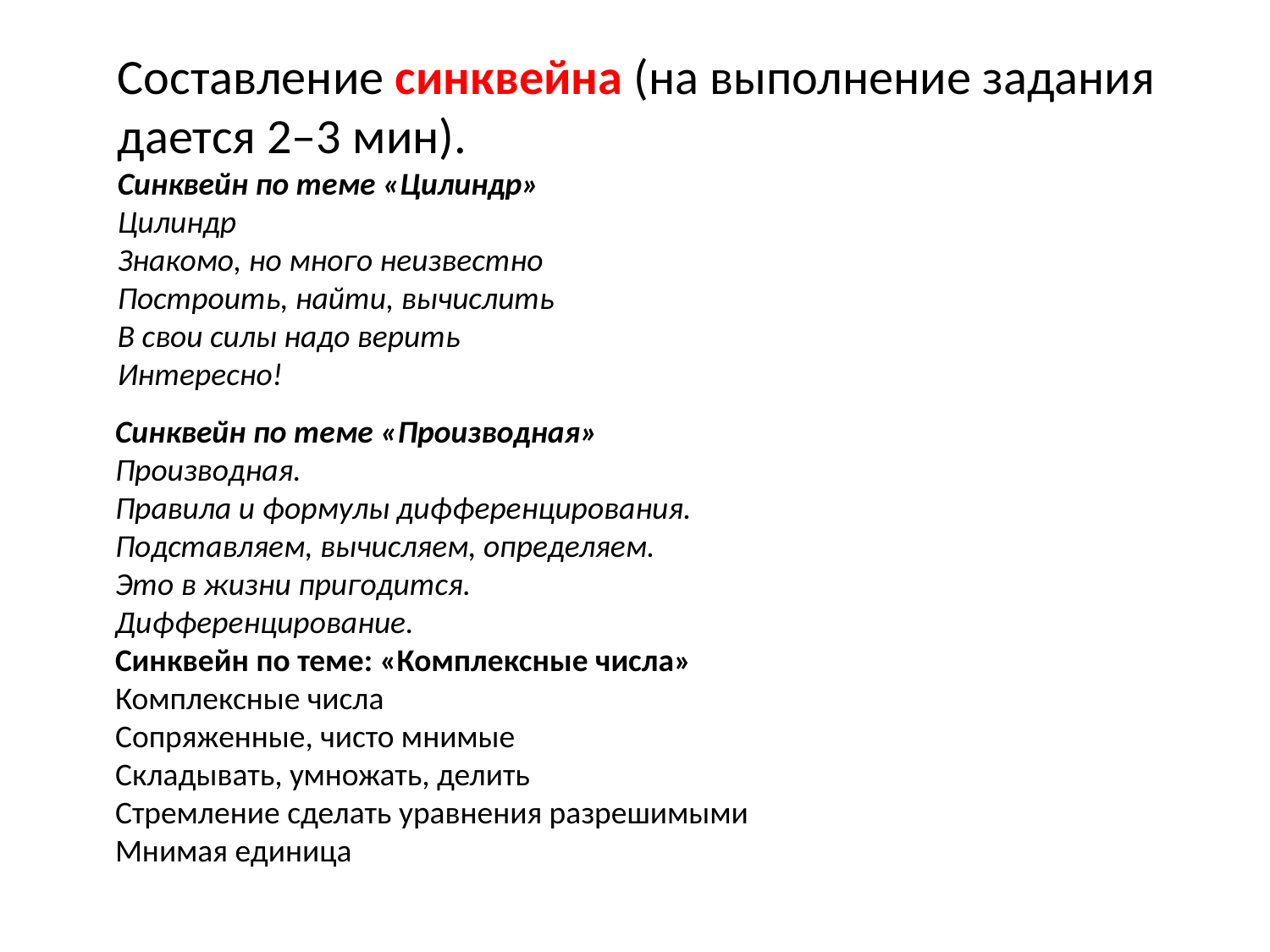

Составление синквейна (на выполнение задания дается 2–3 мин).
Синквейн по теме «Цилиндр»
Цилиндр
Знакомо, но много неизвестно
Построить, найти, вычислить
В свои силы надо верить
Интересно!
Синквейн по теме «Производная»
Производная.
Правила и формулы дифференцирования.
Подставляем, вычисляем, определяем.
Это в жизни пригодится.
Дифференцирование.
Синквейн по теме: «Комплексные числа»
Комплексные числа
Сопряженные, чисто мнимые
Складывать, умножать, делить
Стремление сделать уравнения разрешимыми
Мнимая единица